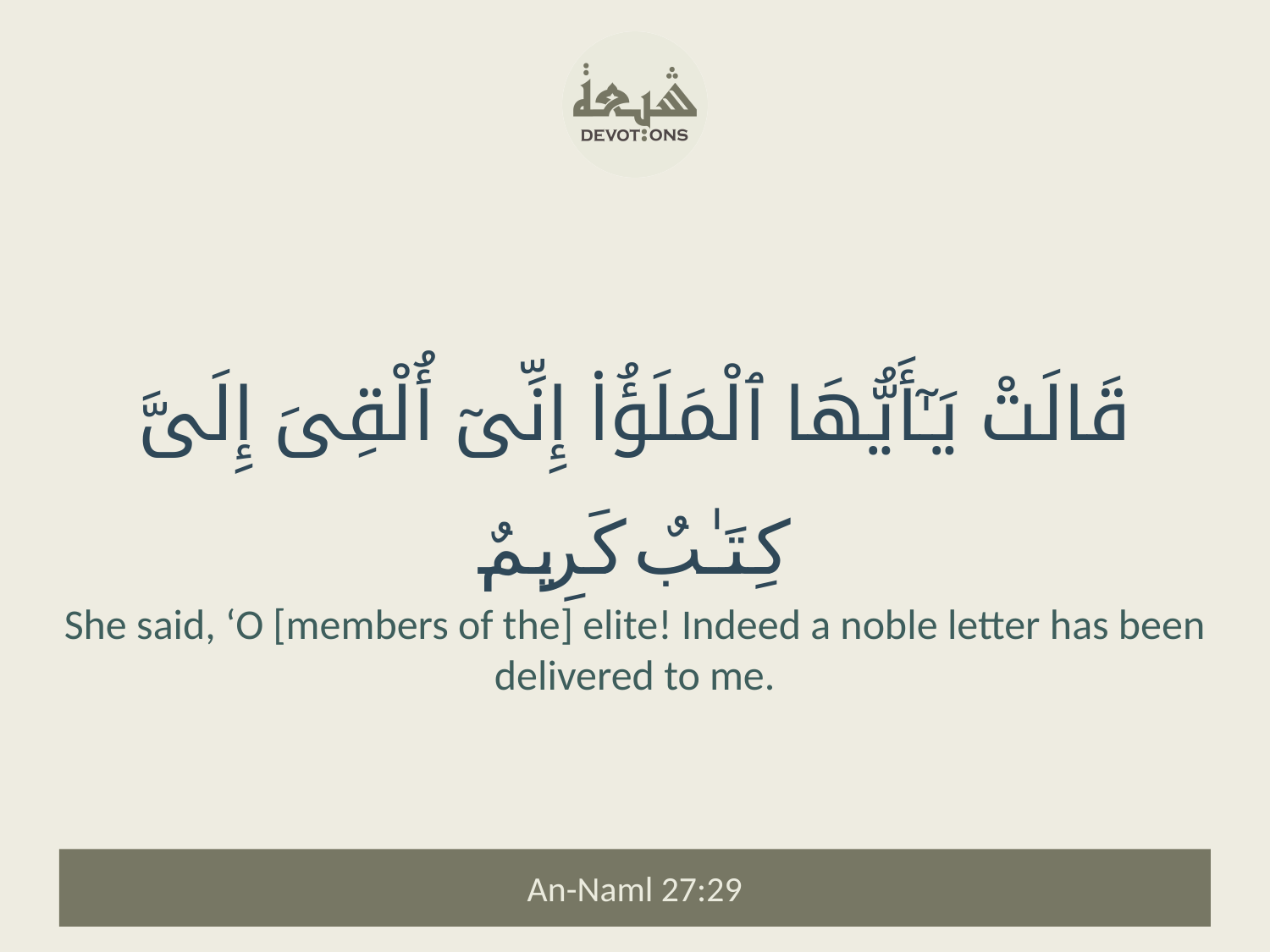

قَالَتْ يَـٰٓأَيُّهَا ٱلْمَلَؤُا۟ إِنِّىٓ أُلْقِىَ إِلَىَّ كِتَـٰبٌ كَرِيمٌ
She said, ‘O [members of the] elite! Indeed a noble letter has been delivered to me.
An-Naml 27:29